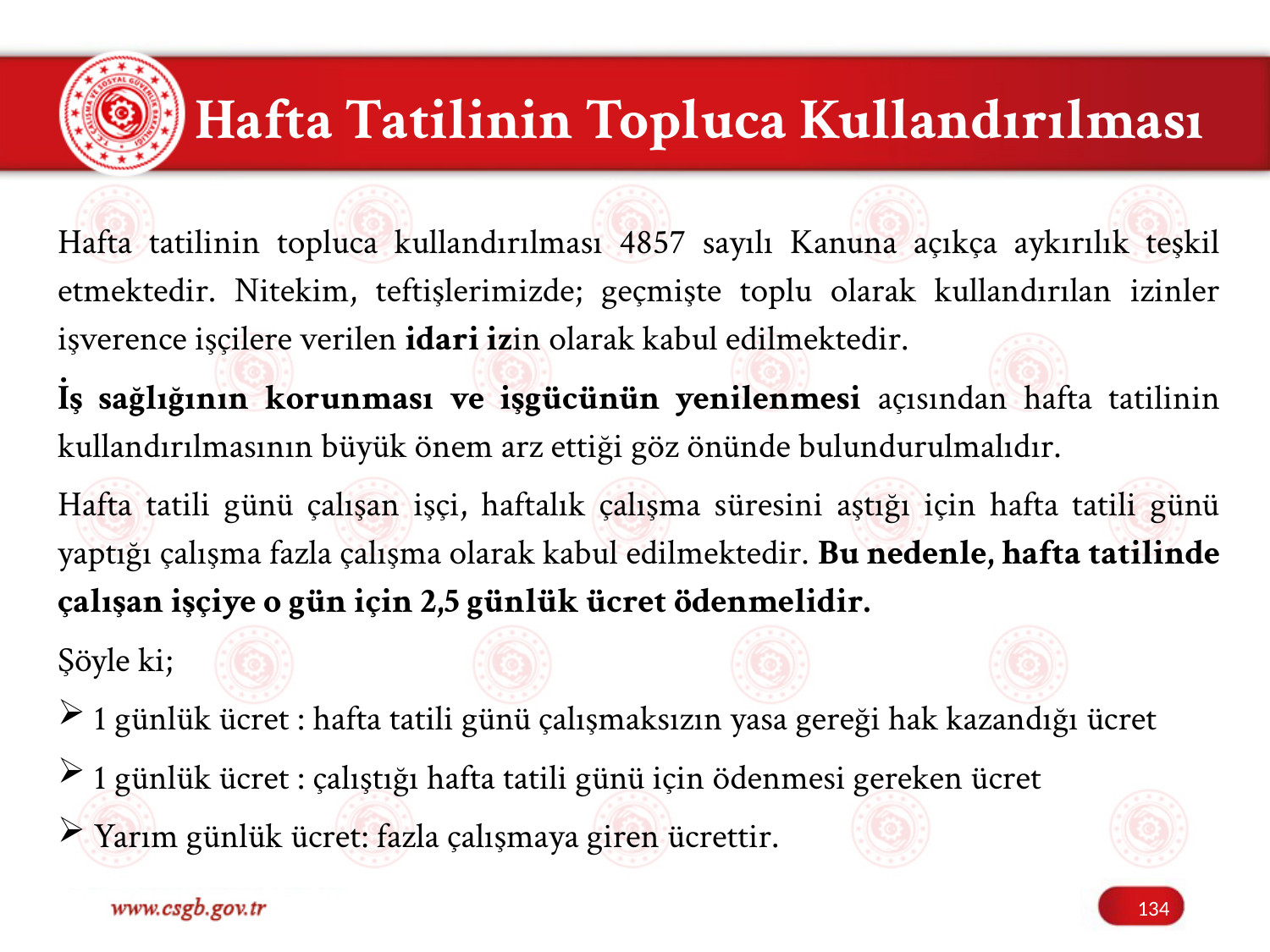

# Hafta Tatilinin Topluca Kullandırılması
Hafta tatilinin topluca kullandırılması 4857 sayılı Kanuna açıkça aykırılık teşkil etmektedir. Nitekim, teftişlerimizde; geçmişte toplu olarak kullandırılan izinler işverence işçilere verilen idari izin olarak kabul edilmektedir.
İş sağlığının korunması ve işgücünün yenilenmesi açısından hafta tatilinin kullandırılmasının büyük önem arz ettiği göz önünde bulundurulmalıdır.
Hafta tatili günü çalışan işçi, haftalık çalışma süresini aştığı için hafta tatili günü yaptığı çalışma fazla çalışma olarak kabul edilmektedir. Bu nedenle, hafta tatilinde çalışan işçiye o gün için 2,5 günlük ücret ödenmelidir.
Şöyle ki;
 1 günlük ücret : hafta tatili günü çalışmaksızın yasa gereği hak kazandığı ücret
 1 günlük ücret : çalıştığı hafta tatili günü için ödenmesi gereken ücret
 Yarım günlük ücret: fazla çalışmaya giren ücrettir.

134